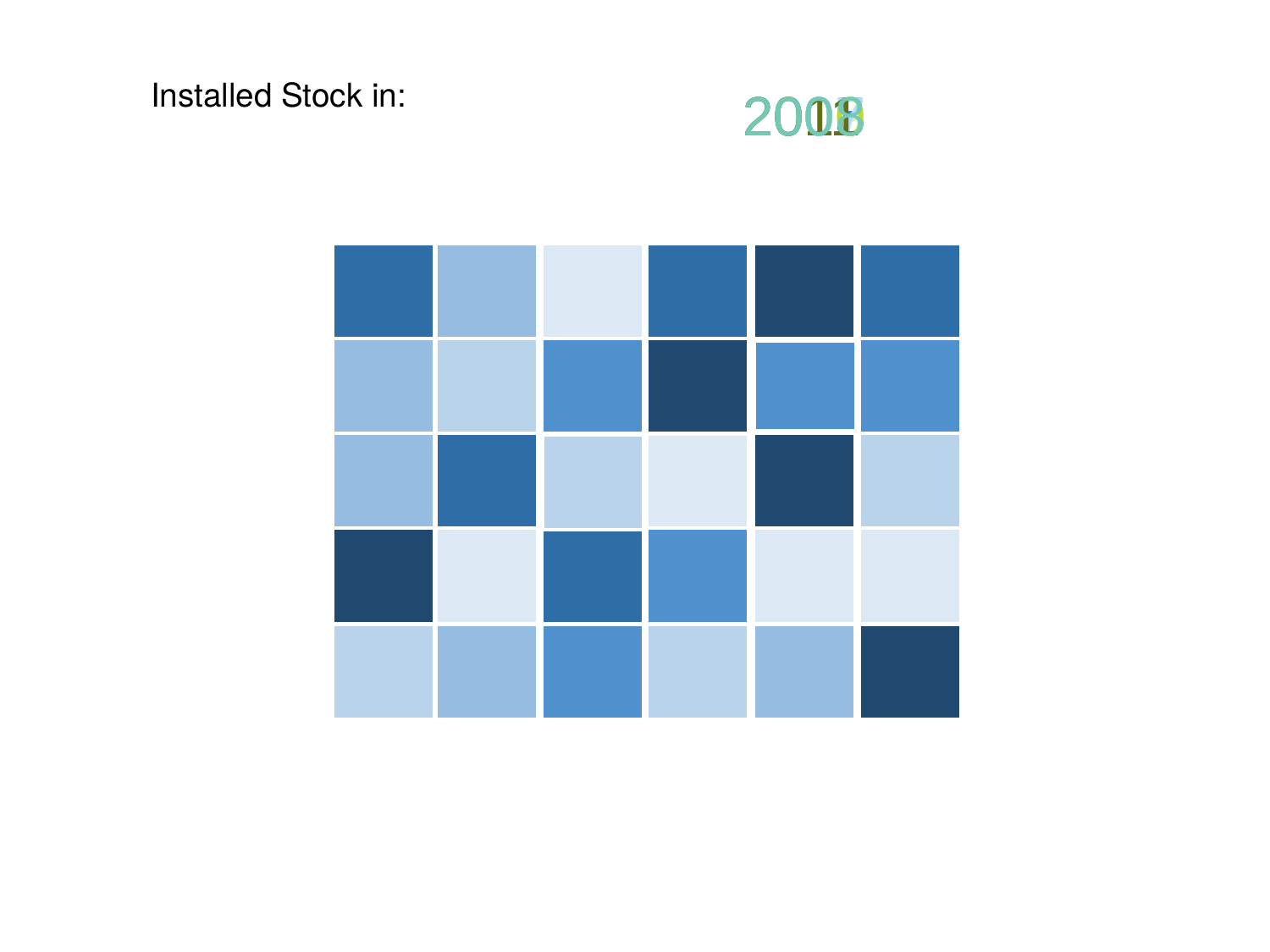

2005
2009
2010
2007
2011
2008
2006
Installed Stock in: